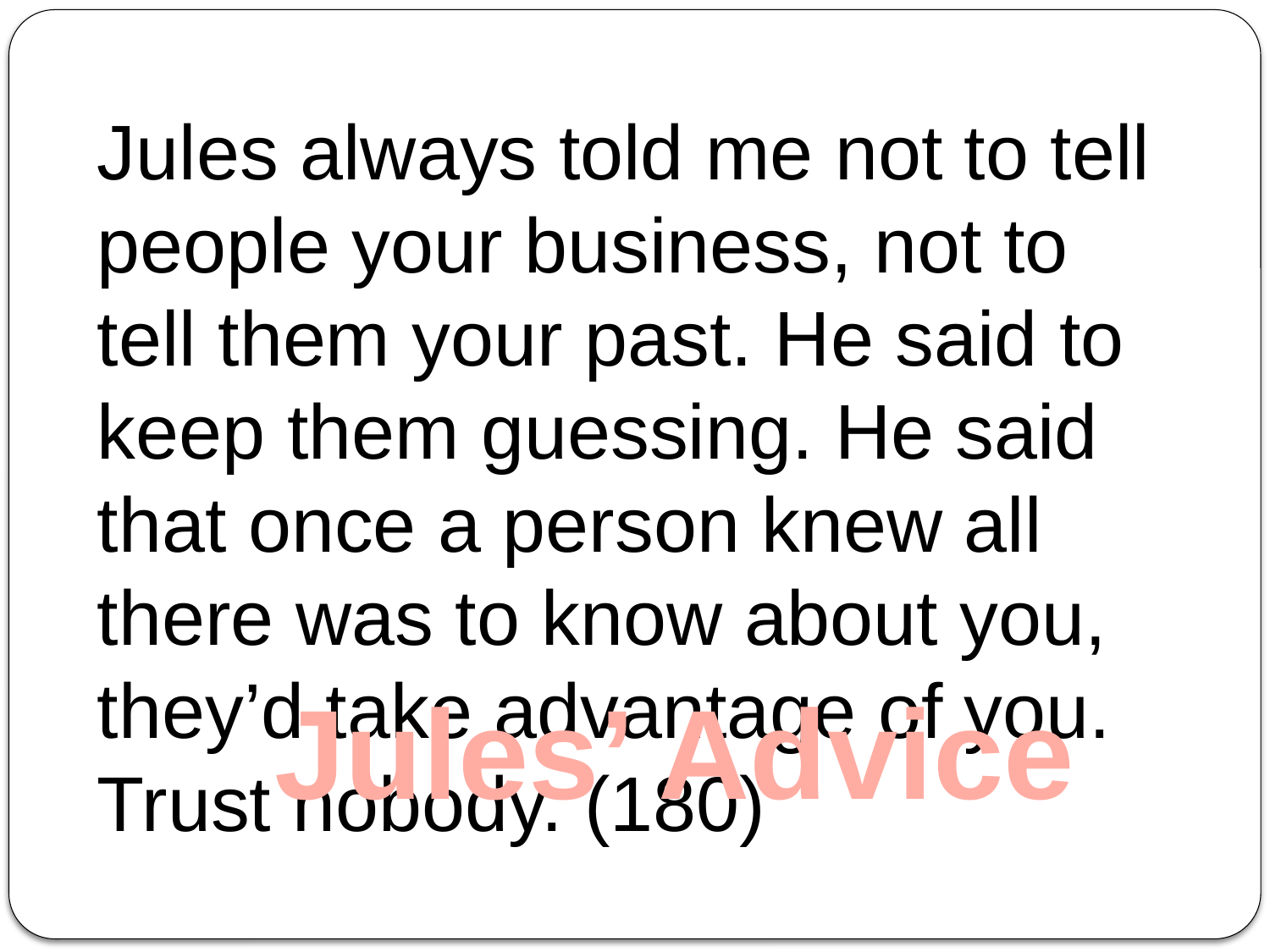

Jules always told me not to tell people your business, not to tell them your past. He said to keep them guessing. He said that once a person knew all there was to know about you, they’d take advantage of you. Trust nobody. (180)
Jules’ Advice